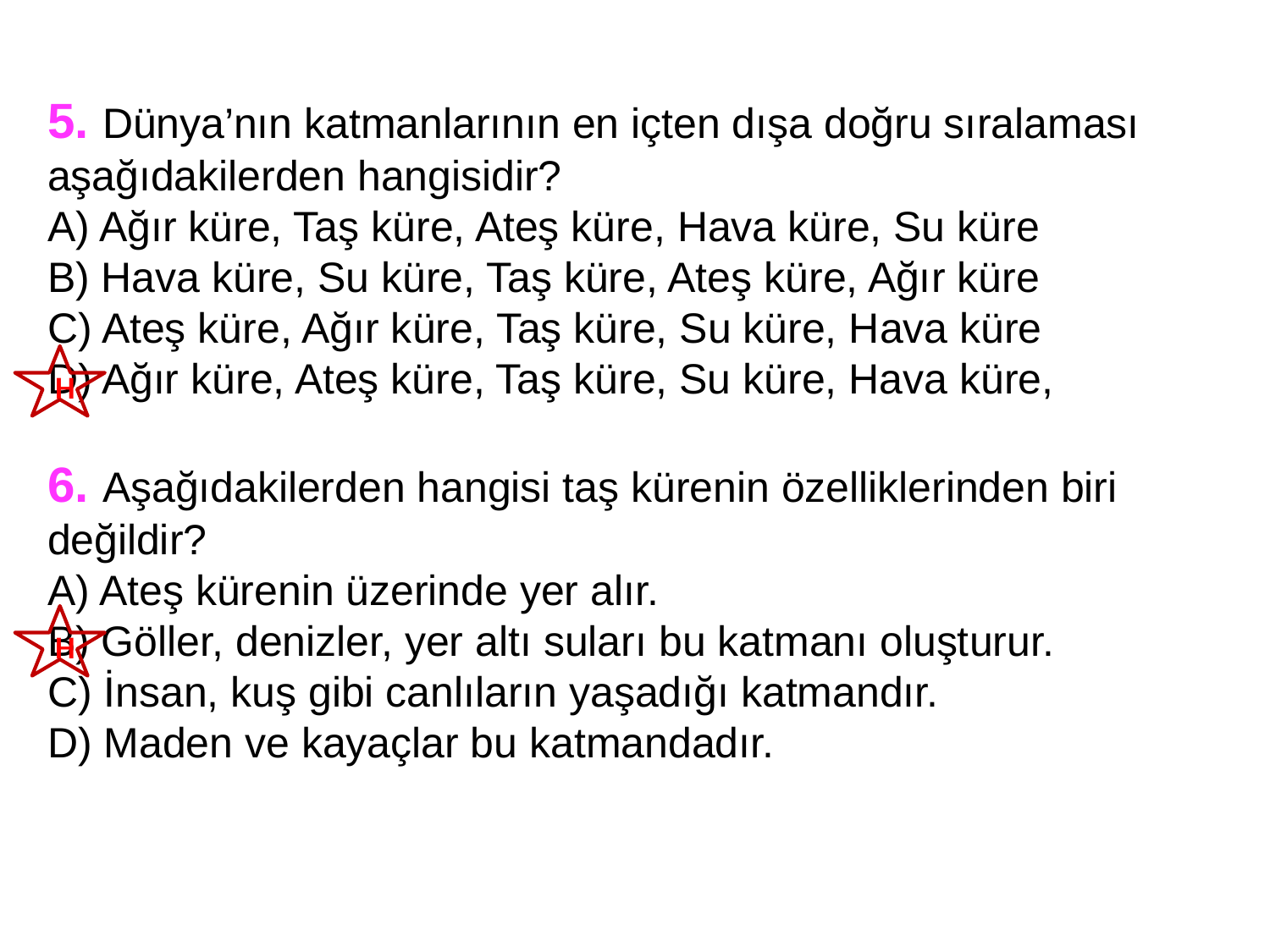

5. Dünya’nın katmanlarının en içten dışa doğru sıralaması aşağıdakilerden hangisidir?
A) Ağır küre, Taş küre, Ateş küre, Hava küre, Su küre
B) Hava küre, Su küre, Taş küre, Ateş küre, Ağır küre
C) Ateş küre, Ağır küre, Taş küre, Su küre, Hava küre
D) Ağır küre, Ateş küre, Taş küre, Su küre, Hava küre,

6. Aşağıdakilerden hangisi taş kürenin özelliklerinden biri değildir?
A) Ateş kürenin üzerinde yer alır.
B) Göller, denizler, yer altı suları bu katmanı oluşturur.
C) İnsan, kuş gibi canlıların yaşadığı katmandır.
D) Maden ve kayaçlar bu katmandadır.
H
H